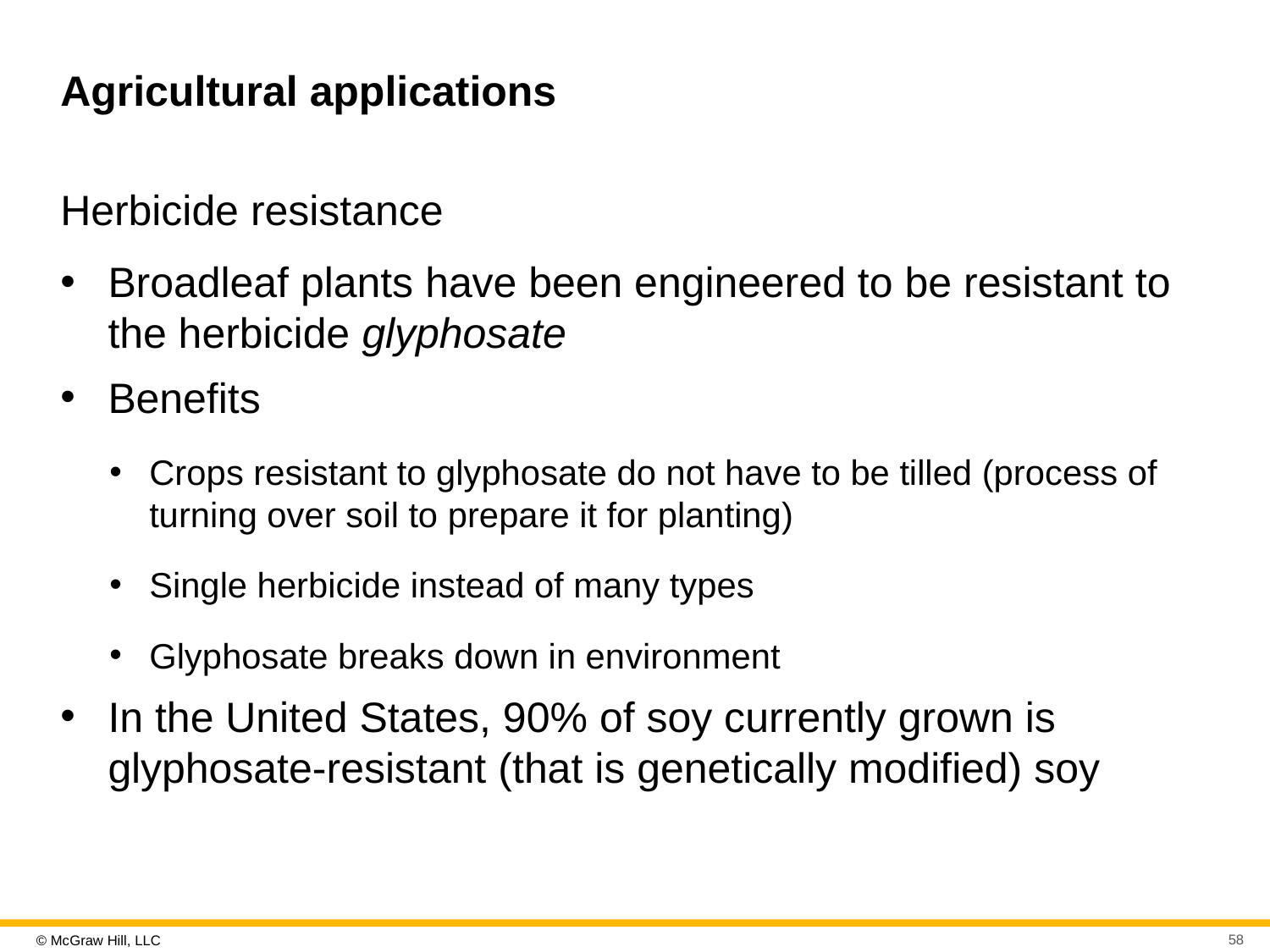

# Agricultural applications
Herbicide resistance
Broadleaf plants have been engineered to be resistant to the herbicide glyphosate
Benefits
Crops resistant to glyphosate do not have to be tilled (process of turning over soil to prepare it for planting)
Single herbicide instead of many types
Glyphosate breaks down in environment
In the United States, 90% of soy currently grown is glyphosate-resistant (that is genetically modified) soy
58